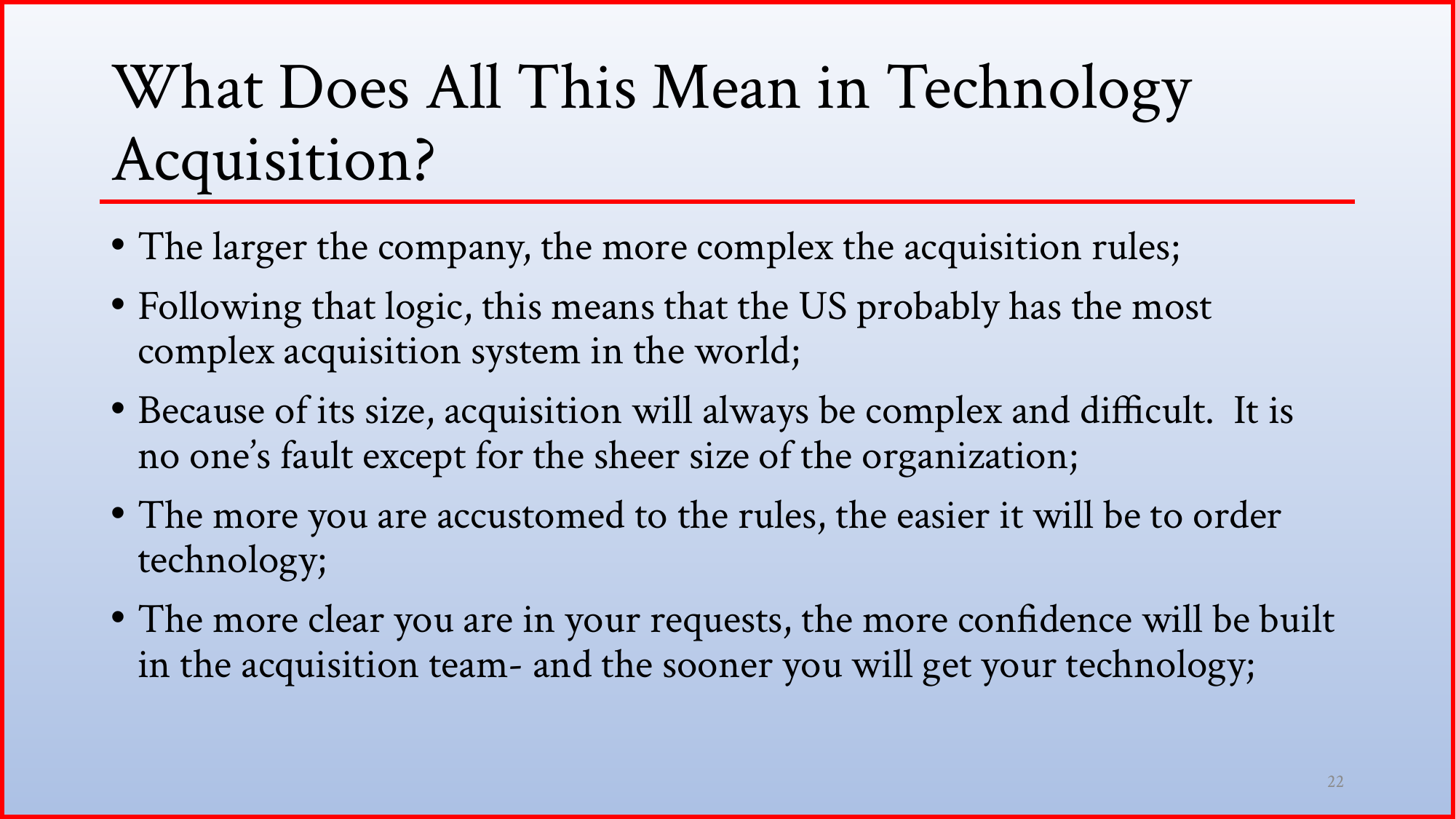

# What Does All This Mean in Technology Acquisition?
The larger the company, the more complex the acquisition rules;
Following that logic, this means that the US probably has the most complex acquisition system in the world;
Because of its size, acquisition will always be complex and difficult.  It is no one’s fault except for the sheer size of the organization;
The more you are accustomed to the rules, the easier it will be to order technology;
The more clear you are in your requests, the more confidence will be built in the acquisition team- and the sooner you will get your technology;

22